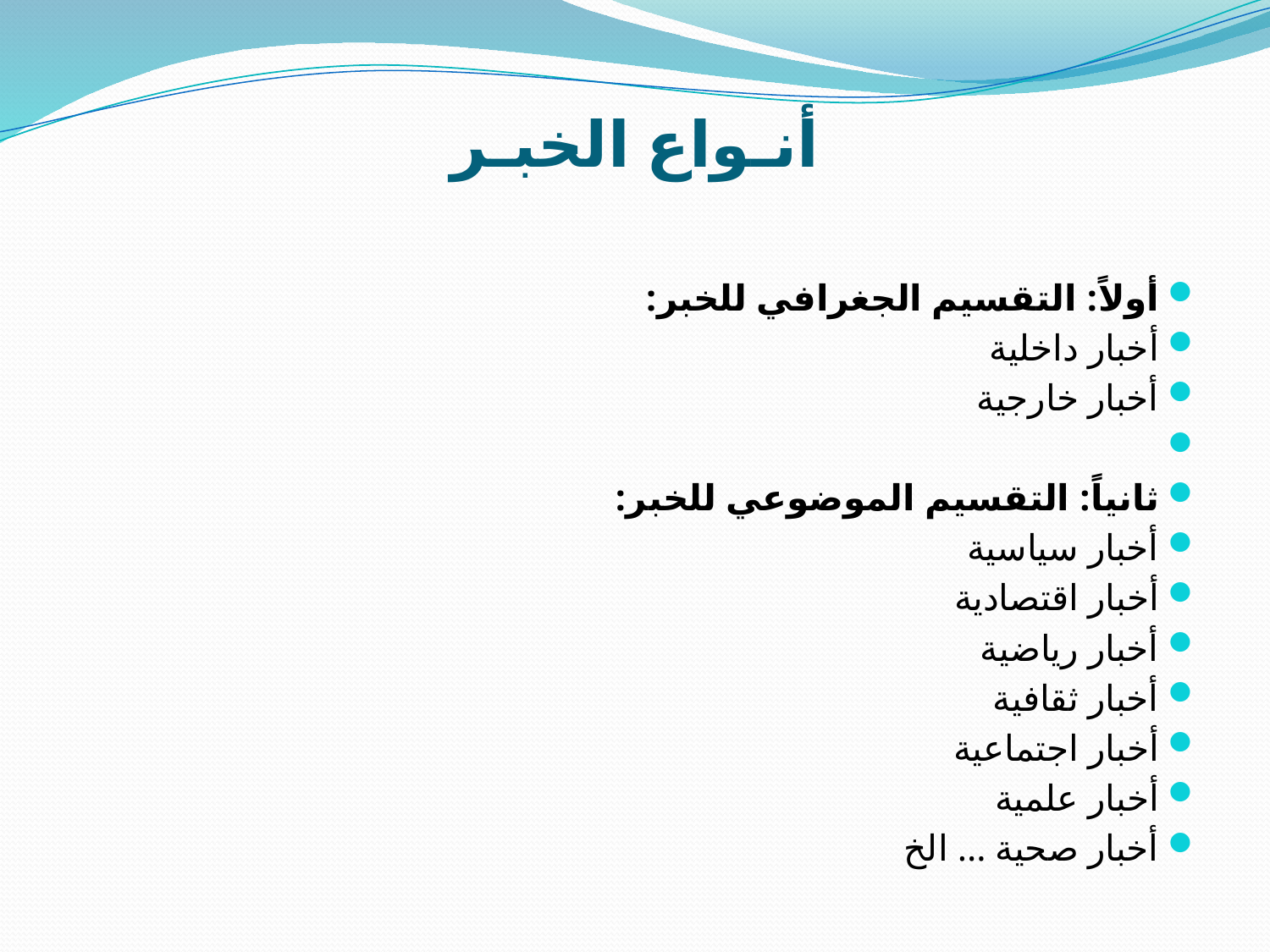

# أنـواع الخبـر
أولاً: التقسيم الجغرافي للخبر:
أخبار داخلية
أخبار خارجية

ثانياً: التقسيم الموضوعي للخبر:
أخبار سياسية
أخبار اقتصادية
أخبار رياضية
أخبار ثقافية
أخبار اجتماعية
أخبار علمية
أخبار صحية ... الخ